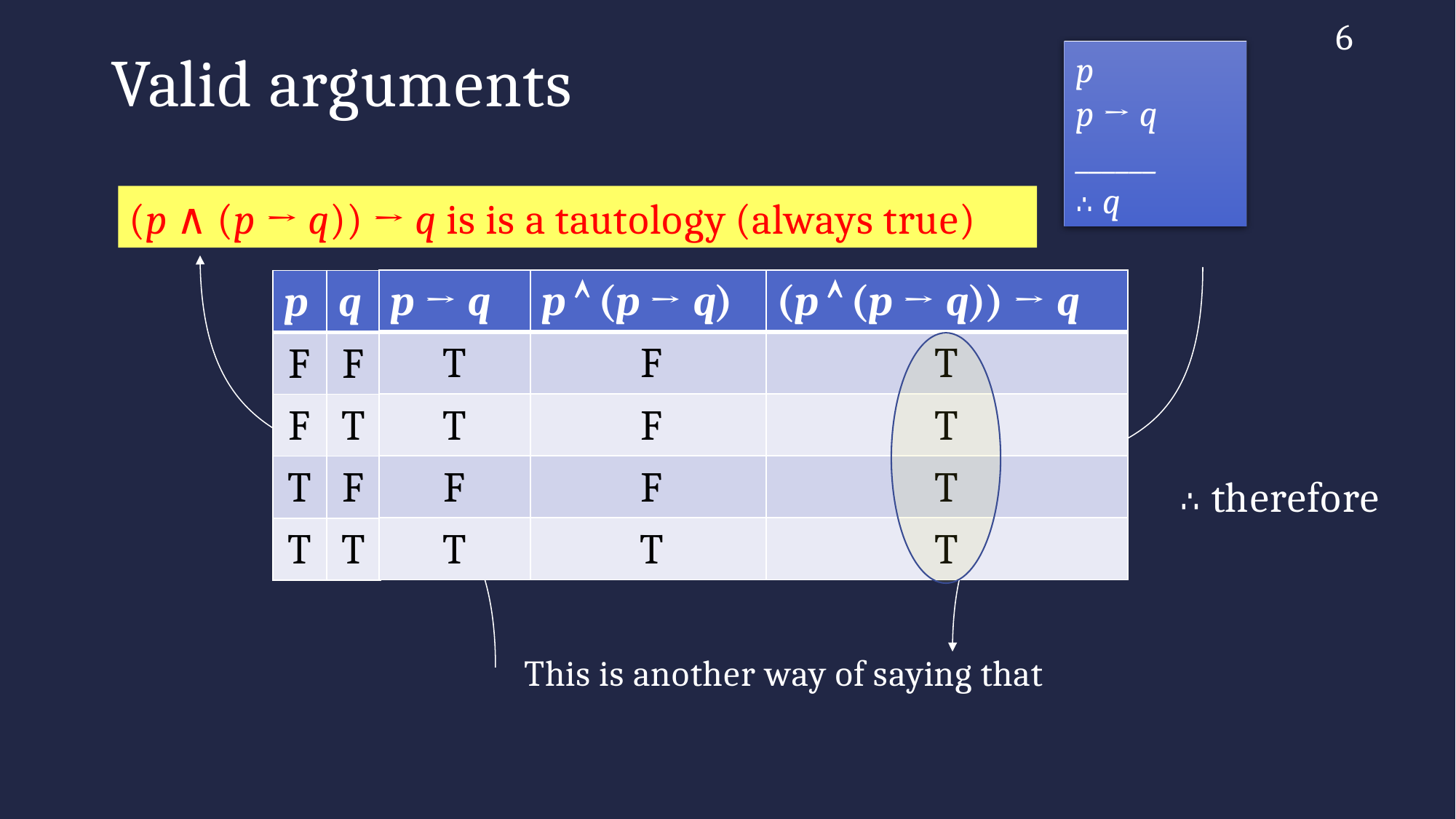

6
p
p → q
______
∴ q
Valid arguments
(p ∧ (p → q)) → q is is a tautology (always true)
| p → q |
| --- |
| T |
| T |
| F |
| T |
| p ∧ (p → q) |
| --- |
| F |
| F |
| F |
| T |
| (p ∧ (p → q)) → q |
| --- |
| T |
| T |
| T |
| T |
| p | q |
| --- | --- |
| F | F |
| F | T |
| T | F |
| T | T |

∴ therefore
This is another way of saying that